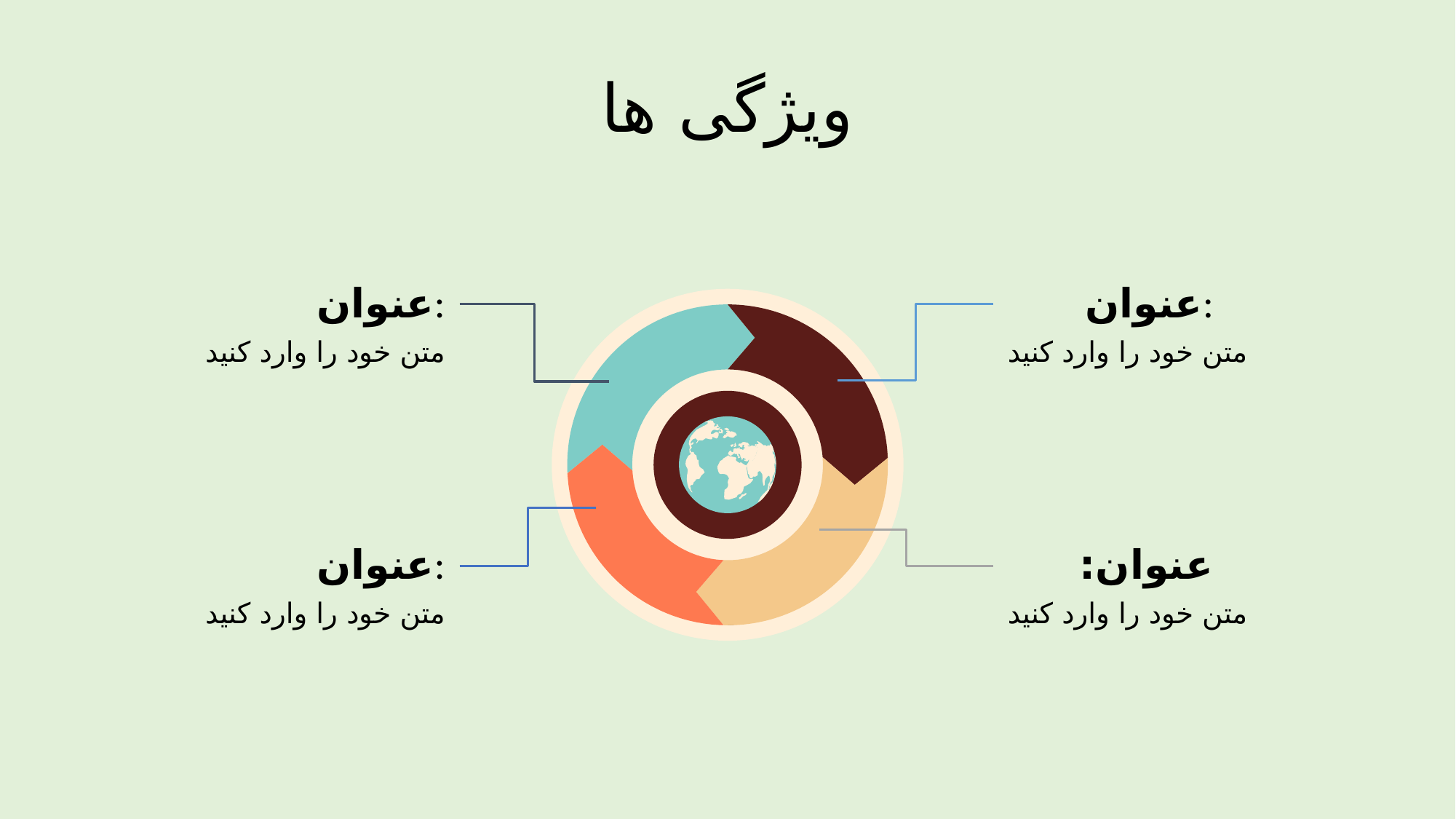

# ویژگی ها
عنوان:
عنوان:

متن خود را وارد کنید
متن خود را وارد کنید
عنوان:
عنوان:
متن خود را وارد کنید
متن خود را وارد کنید